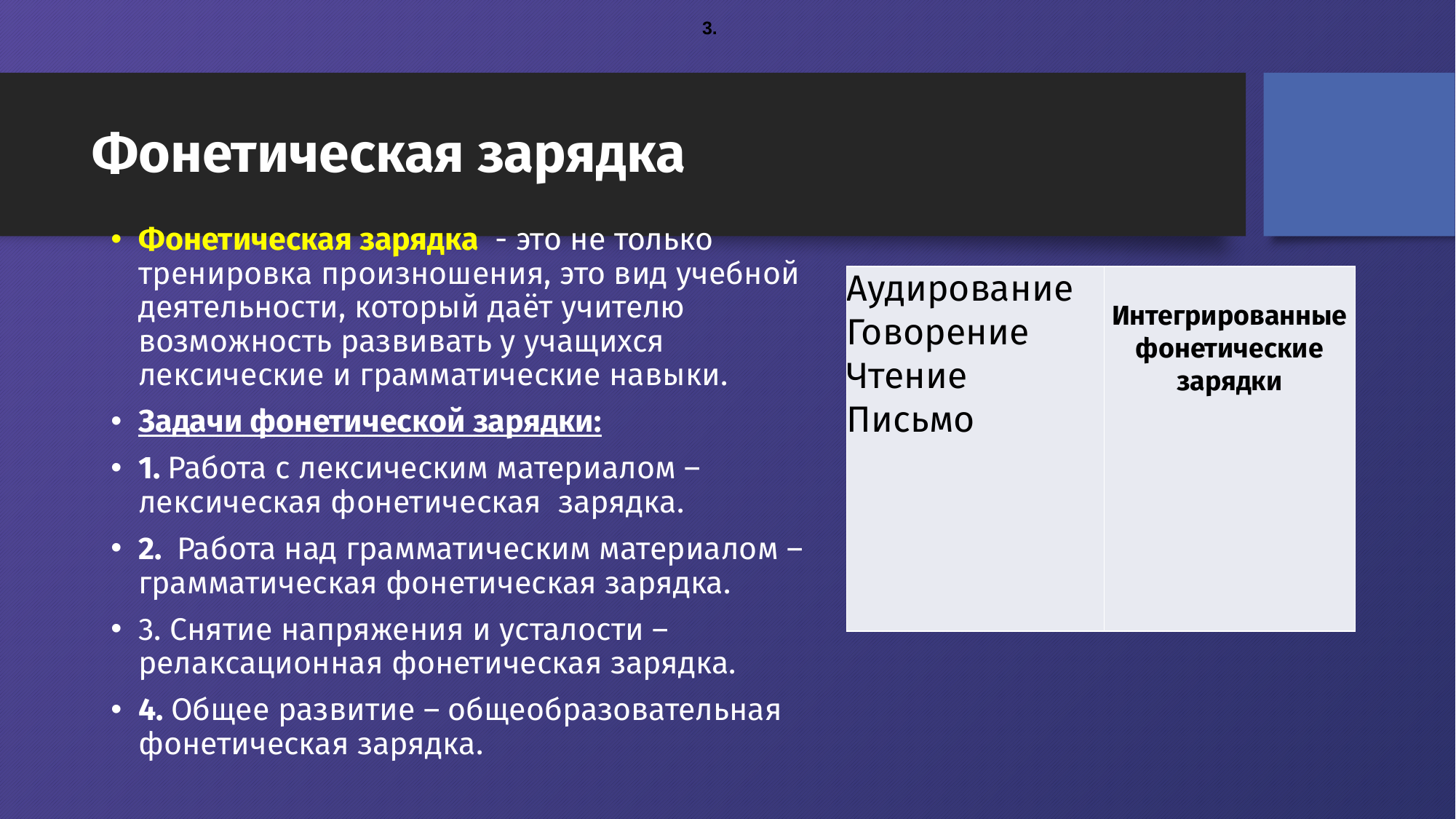

3.
# Фонетическая зарядка
Фонетическая зарядка  - это не только тренировка произношения, это вид учебной деятельности, который даёт учителю возможность развивать у учащихся  лексические и грамматические навыки.
Задачи фонетической зарядки:
1. Работа с лексическим материалом – лексическая фонетическая  зарядка.
2.  Работа над грамматическим материалом – грамматическая фонетическая зарядка.
3. Снятие напряжения и усталости – релаксационная фонетическая зарядка.
4. Общее развитие – общеобразовательная фонетическая зарядка.

| Аудирование Говорение Чтение Письмо | Интегрированные фонетические зарядки |
| --- | --- |